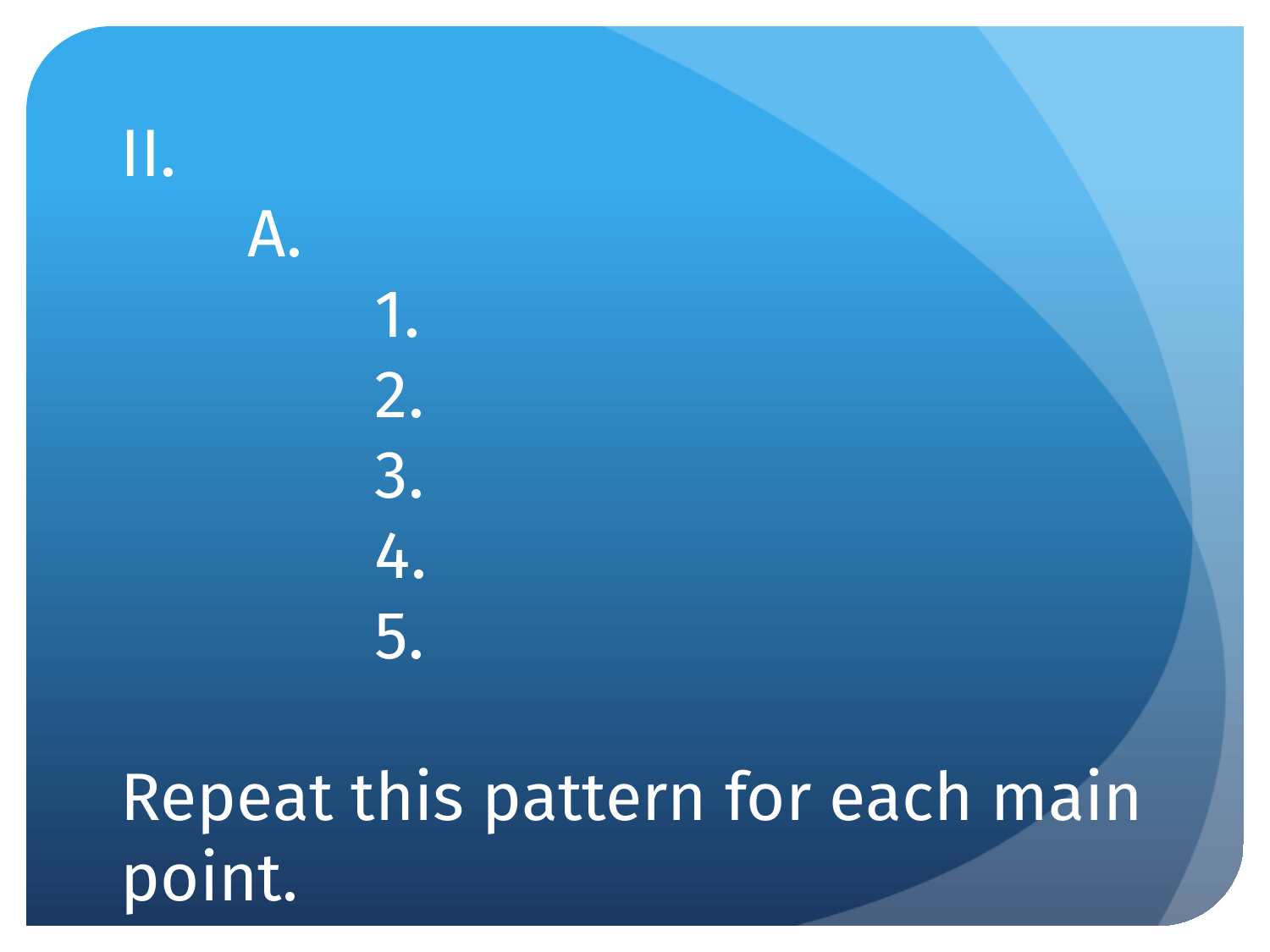

# II. A. 1. 2. 3. 4. 5. Repeat this pattern for each main point.